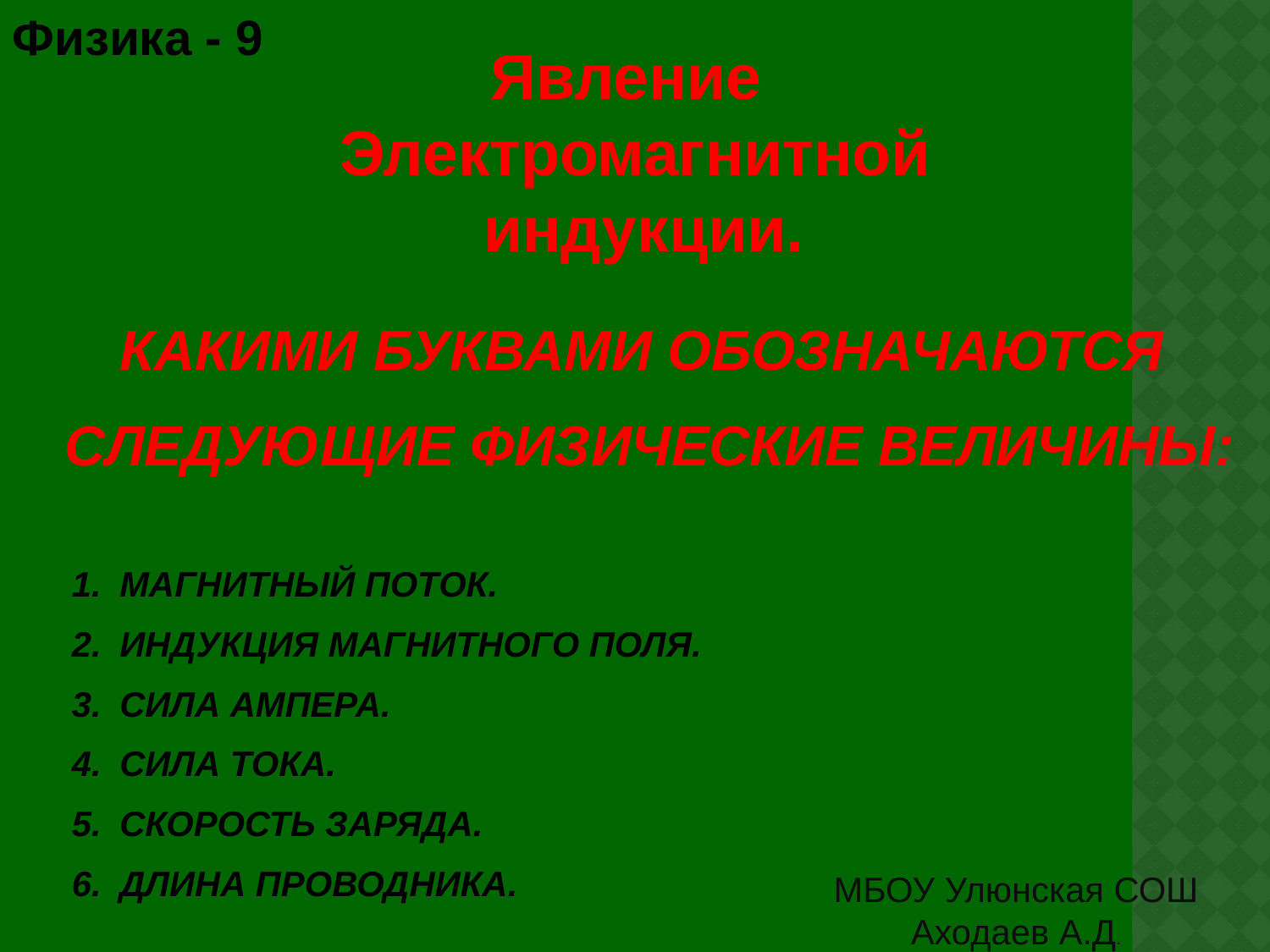

Физика - 9
Явление
Электромагнитной
 индукции.
КАКИМИ БУКВАМИ ОБОЗНАЧАЮТСЯ
СЛЕДУЮЩИЕ ФИЗИЧЕСКИЕ ВЕЛИЧИНЫ:
МАГНИТНЫЙ ПОТОК.
ИНДУКЦИЯ МАГНИТНОГО ПОЛЯ.
СИЛА АМПЕРА.
СИЛА ТОКА.
СКОРОСТЬ ЗАРЯДА.
ДЛИНА ПРОВОДНИКА.
МБОУ Улюнская СОШ Аходаев А.Д.